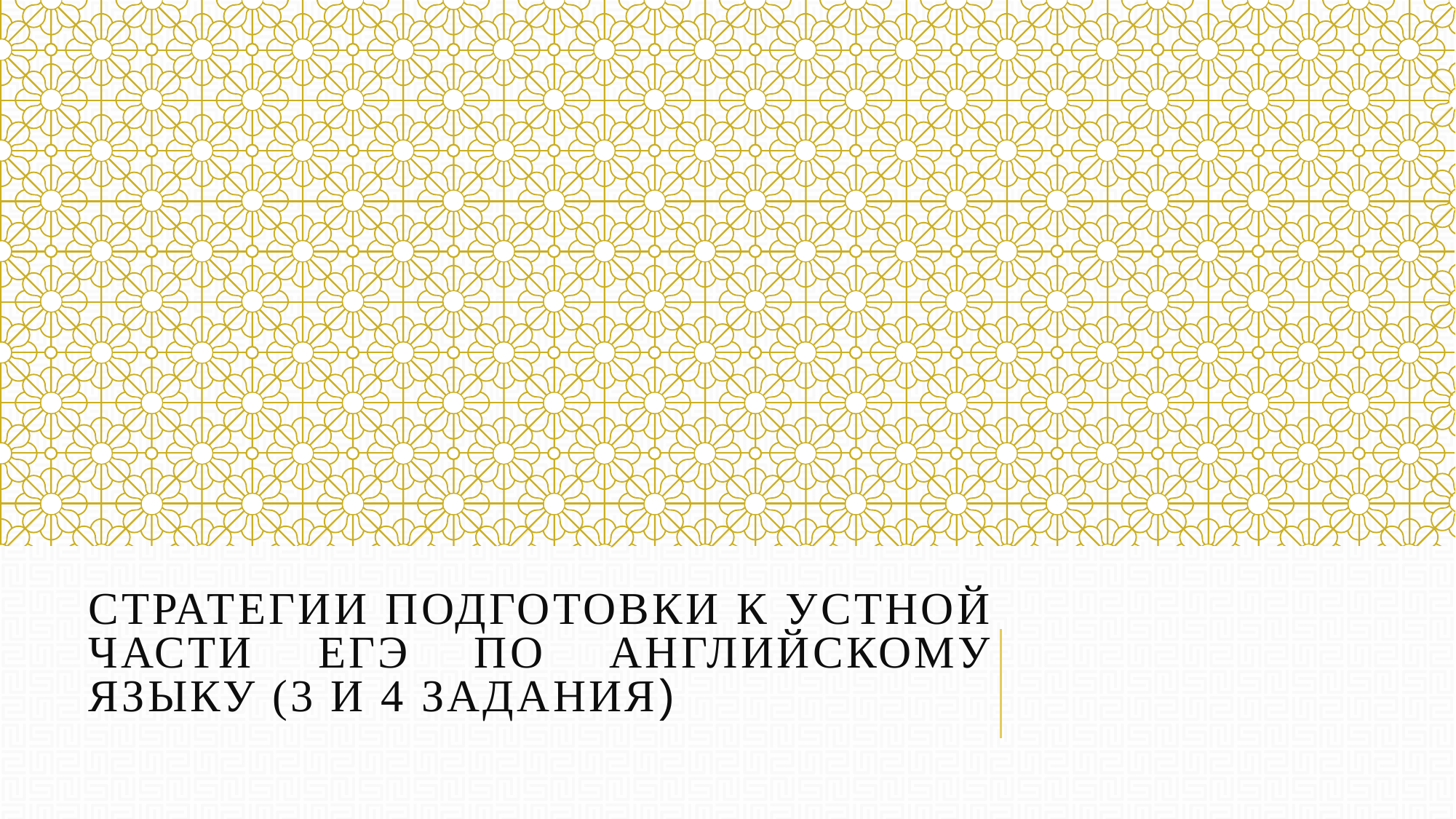

# Стратегии подготовки к устной части ЕГЭ по английскому языку (3 и 4 задания)